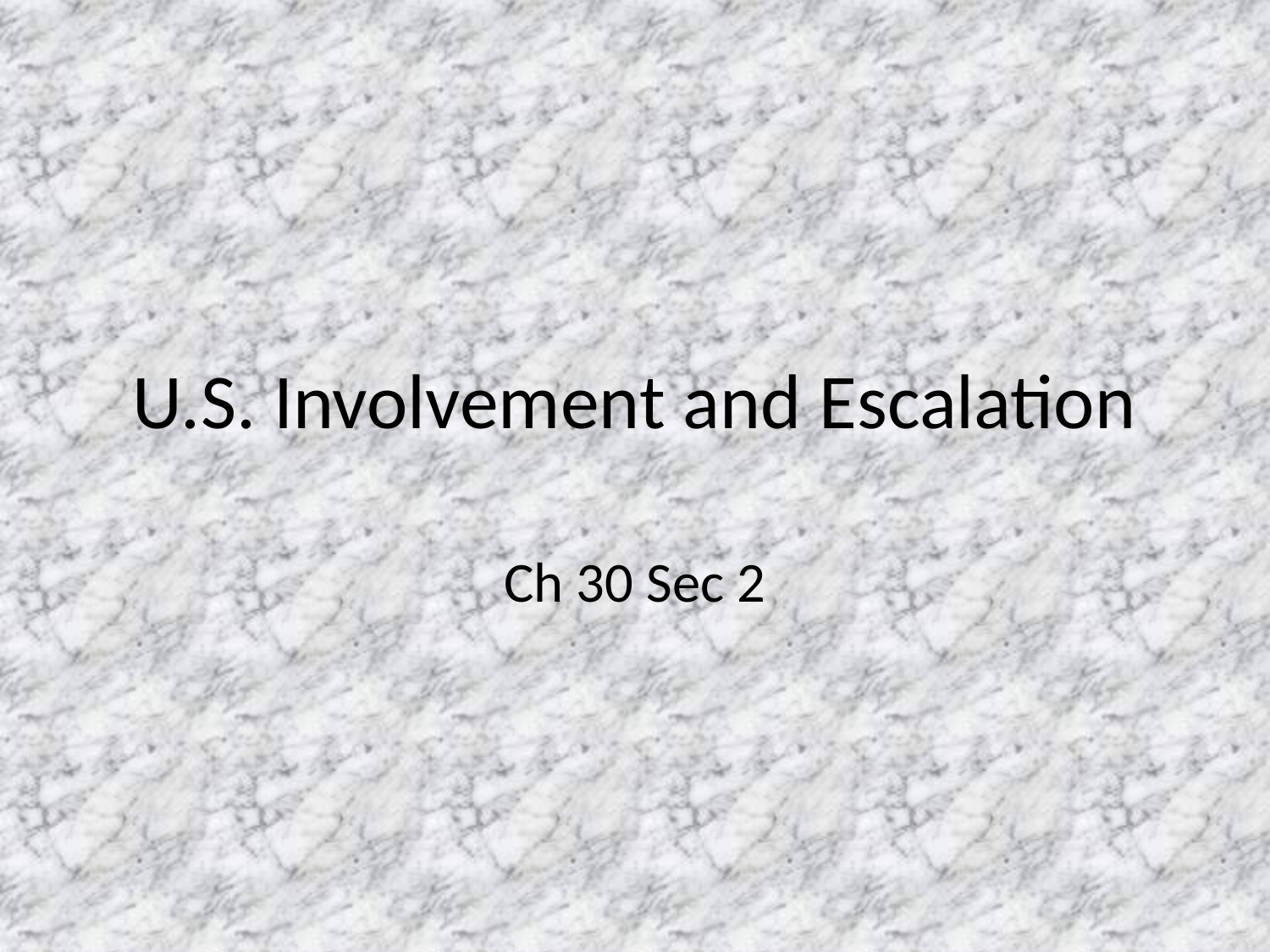

# U.S. Involvement and Escalation
Ch 30 Sec 2